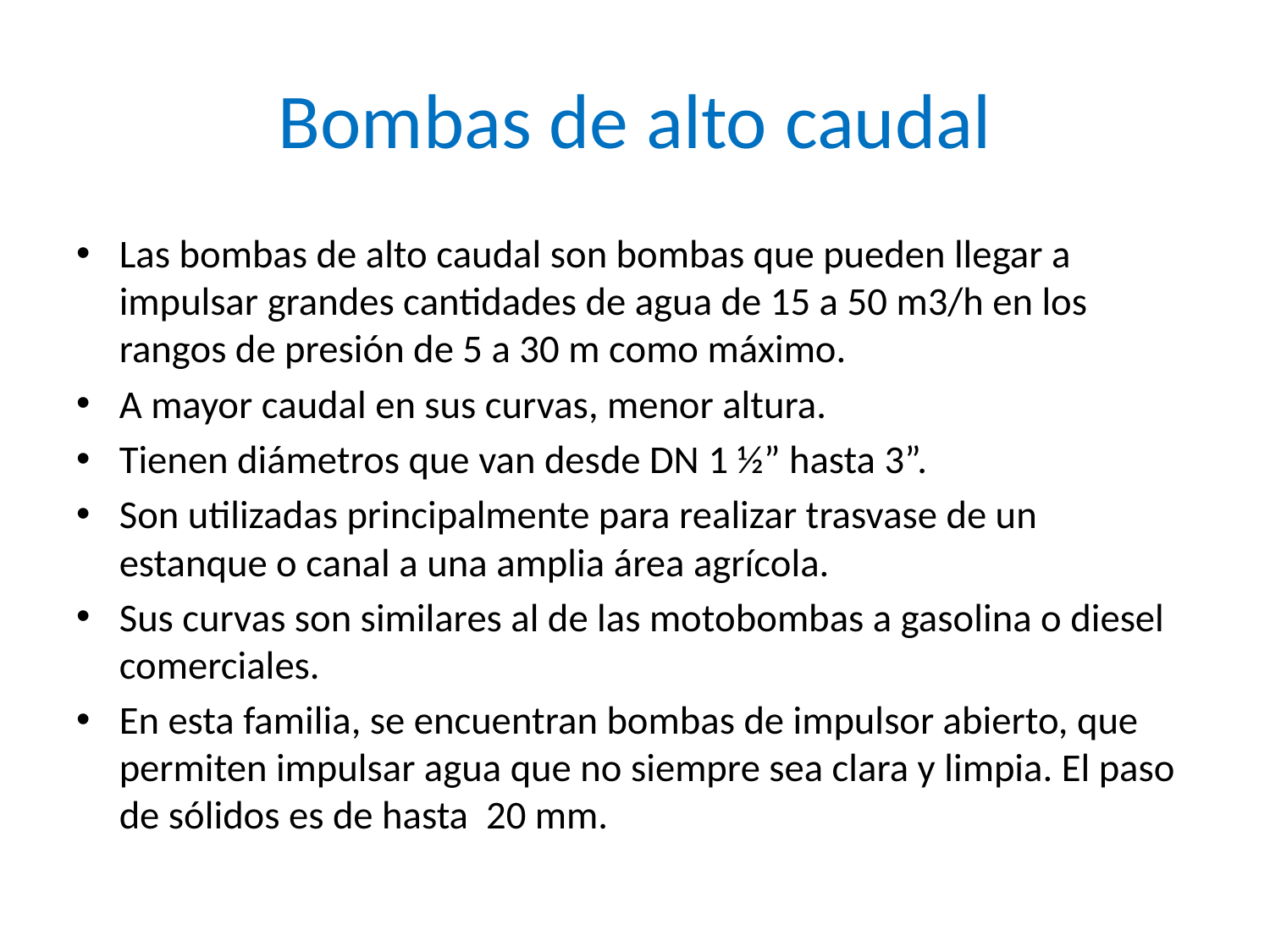

# Bombas de alto caudal
Las bombas de alto caudal son bombas que pueden llegar a impulsar grandes cantidades de agua de 15 a 50 m3/h en los rangos de presión de 5 a 30 m como máximo.
A mayor caudal en sus curvas, menor altura.
Tienen diámetros que van desde DN 1 ½” hasta 3”.
Son utilizadas principalmente para realizar trasvase de un estanque o canal a una amplia área agrícola.
Sus curvas son similares al de las motobombas a gasolina o diesel comerciales.
En esta familia, se encuentran bombas de impulsor abierto, que permiten impulsar agua que no siempre sea clara y limpia. El paso de sólidos es de hasta  20 mm.